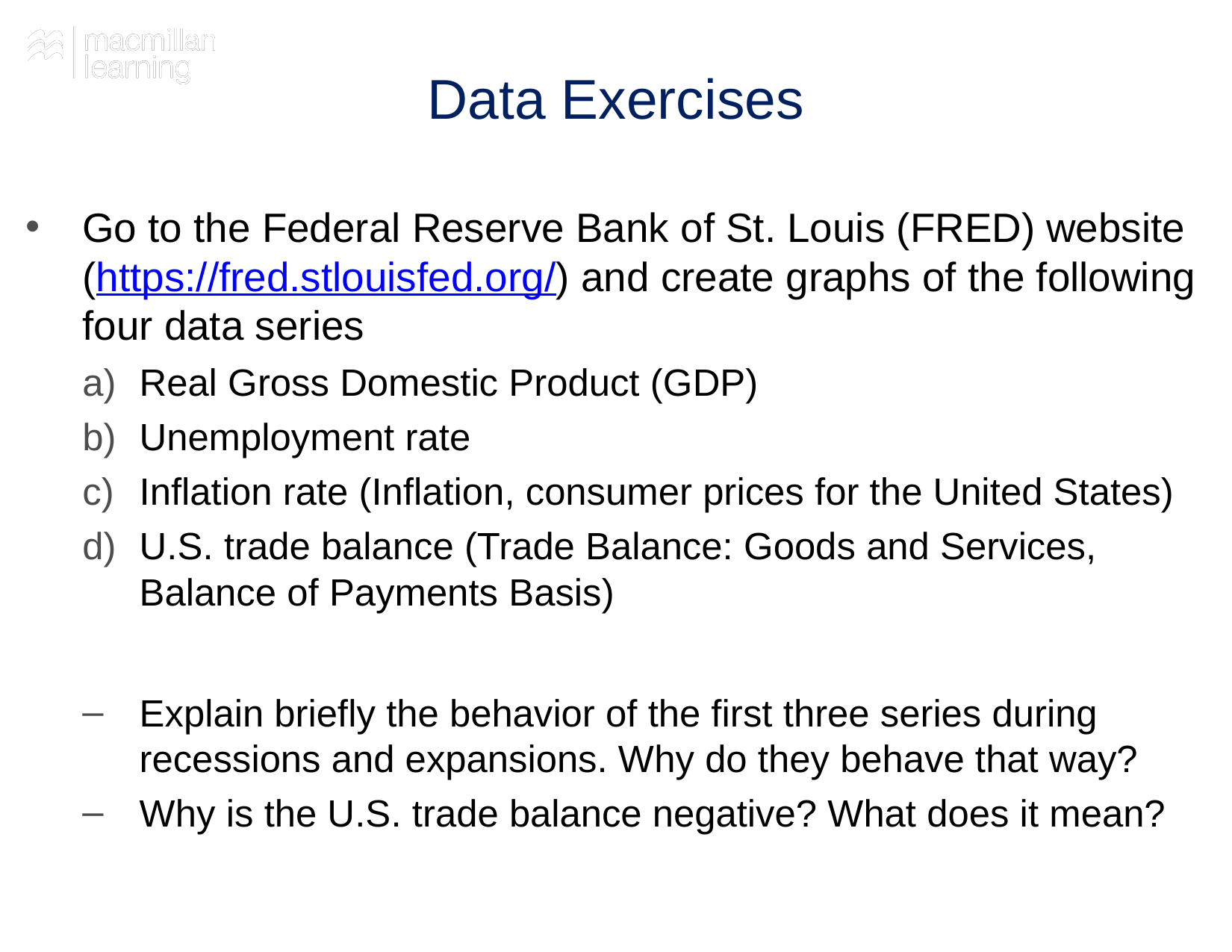

# Data Exercises
Go to the Federal Reserve Bank of St. Louis (FRED) website (https://fred.stlouisfed.org/) and create graphs of the following four data series
Real Gross Domestic Product (GDP)
Unemployment rate
Inflation rate (Inflation, consumer prices for the United States)
U.S. trade balance (Trade Balance: Goods and Services, Balance of Payments Basis)

Explain briefly the behavior of the first three series during recessions and expansions. Why do they behave that way?
Why is the U.S. trade balance negative? What does it mean?